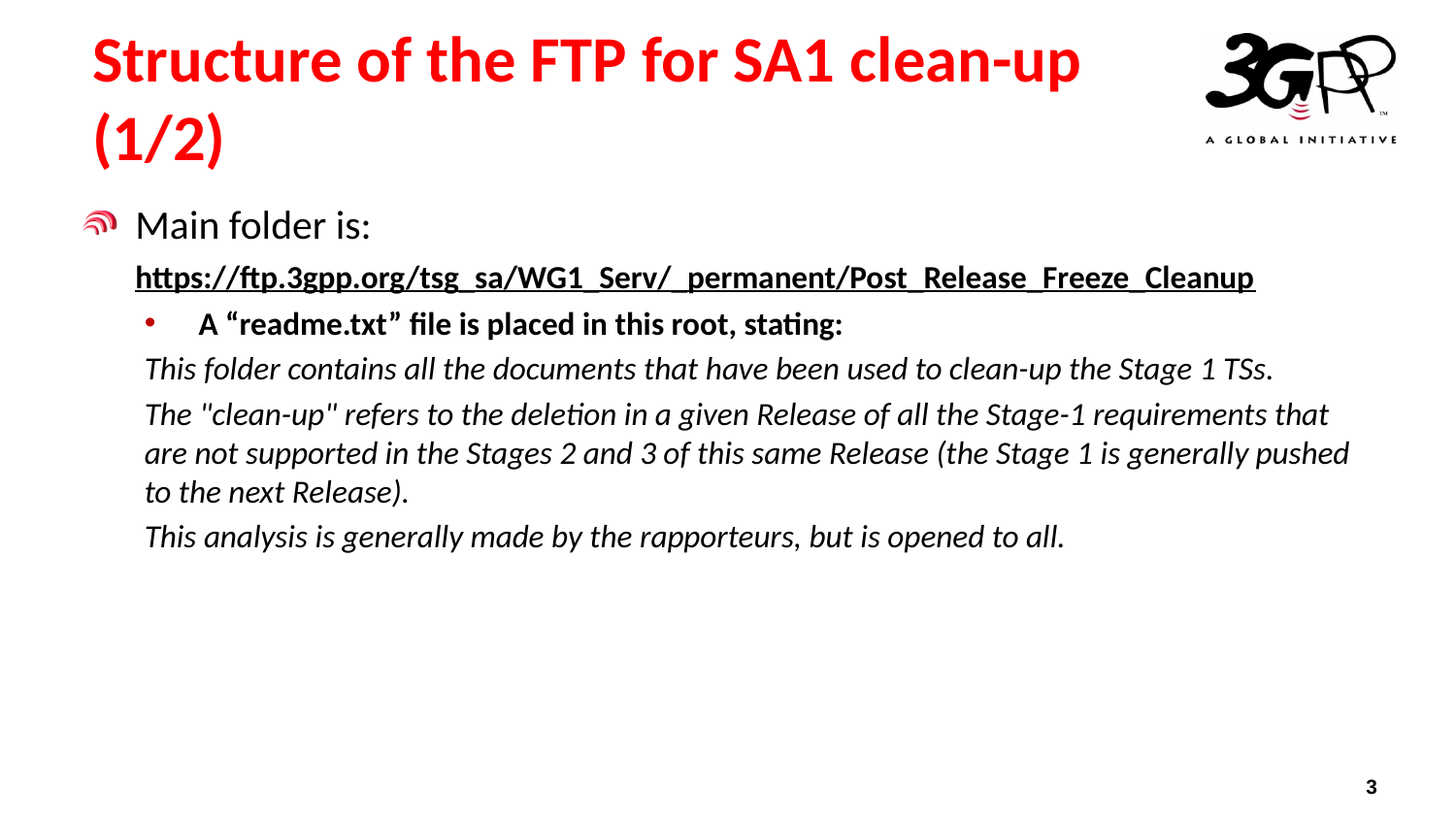

# Structure of the FTP for SA1 clean-up (1/2)
Main folder is: https://ftp.3gpp.org/tsg_sa/WG1_Serv/_permanent/Post_Release_Freeze_Cleanup
A “readme.txt” file is placed in this root, stating:
This folder contains all the documents that have been used to clean-up the Stage 1 TSs.
The "clean-up" refers to the deletion in a given Release of all the Stage-1 requirements that are not supported in the Stages 2 and 3 of this same Release (the Stage 1 is generally pushed to the next Release).
This analysis is generally made by the rapporteurs, but is opened to all.